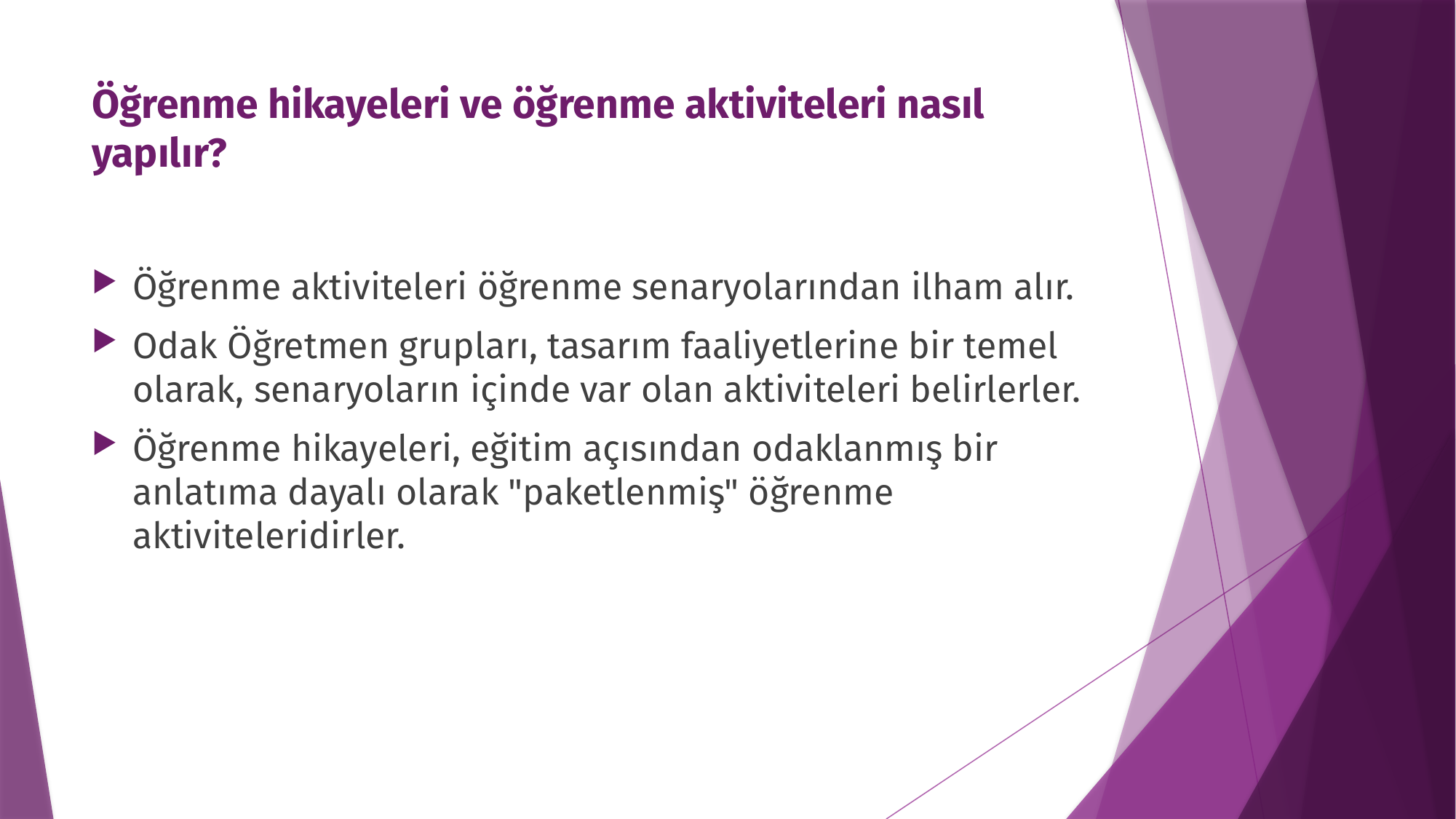

# Öğrenme hikayeleri ve öğrenme aktiviteleri nasıl yapılır?
Öğrenme aktiviteleri öğrenme senaryolarından ilham alır.
Odak Öğretmen grupları, tasarım faaliyetlerine bir temel olarak, senaryoların içinde var olan aktiviteleri belirlerler.
Öğrenme hikayeleri, eğitim açısından odaklanmış bir anlatıma dayalı olarak "paketlenmiş" öğrenme aktiviteleridirler.